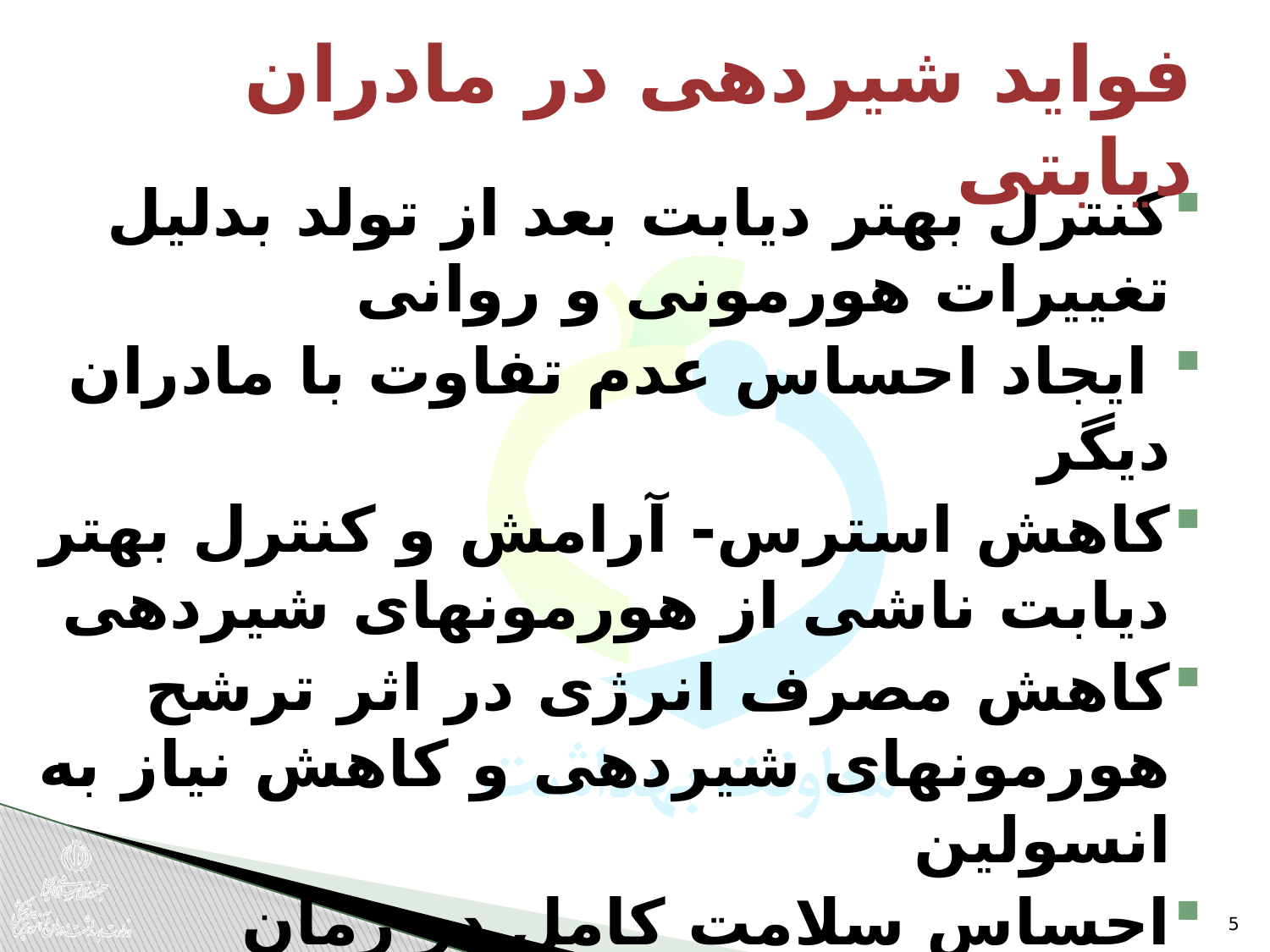

# فواید شیردهی در مادران دیابتی
کنترل بهتر دیابت بعد از تولد بدلیل تغییرات هورمونی و روانی
 ایجاد احساس عدم تفاوت با مادران دیگر
کاهش استرس- آرامش و کنترل بهتر دیابت ناشی از هورمونهای شیردهی
کاهش مصرف انرژی در اثر ترشح هورمونهای شیردهی و کاهش نیاز به انسولین
احساس سلامت کامل در زمان شیردهی
افزایش ارتباط عاطفی بین مادر و شیر خوار

5